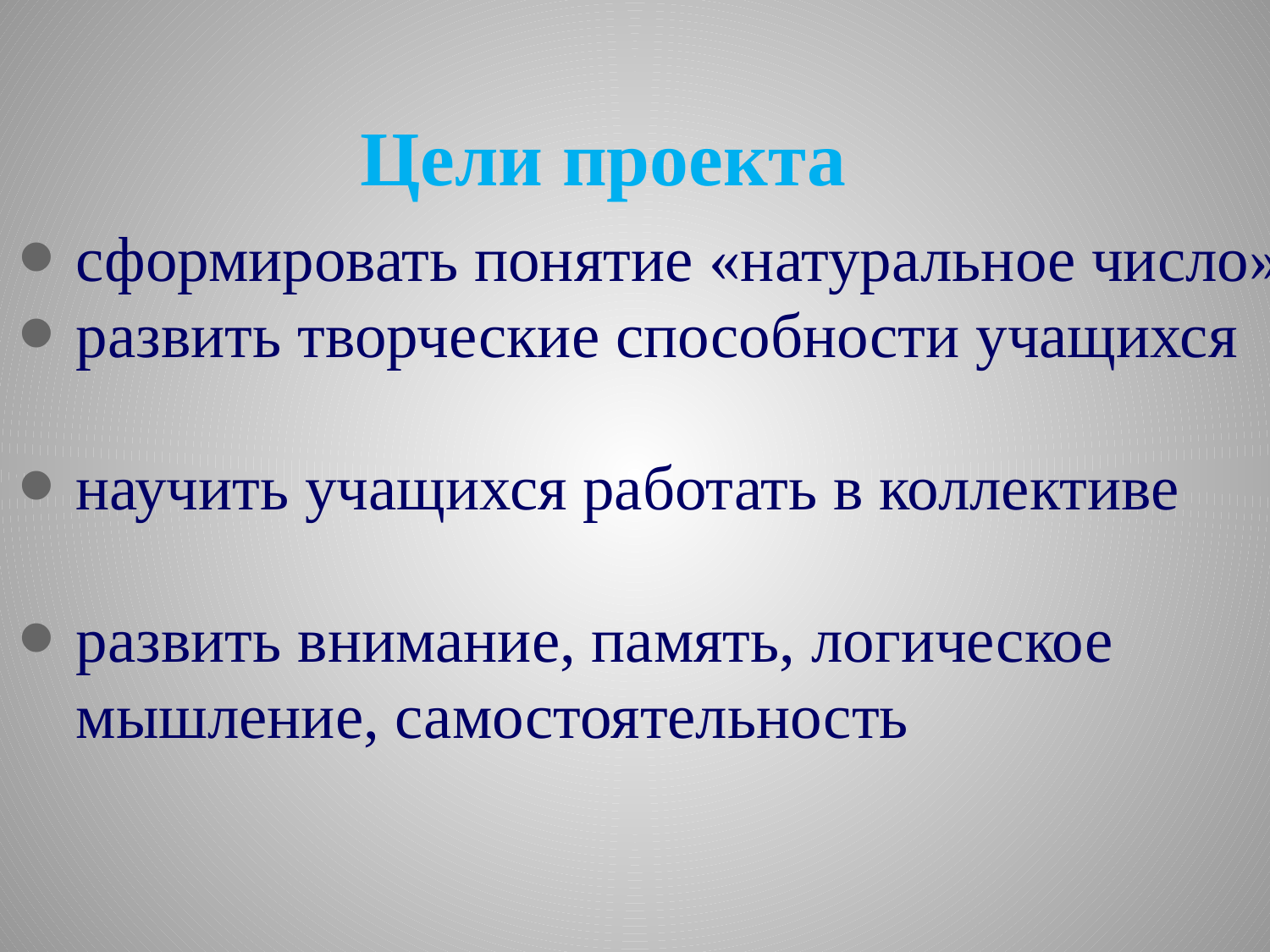

# Цели проекта

сформировать понятие «натуральное число»
развить творческие способности учащихся

научить учащихся работать в коллективе

развить внимание, память, логическое мышление, самостоятельность